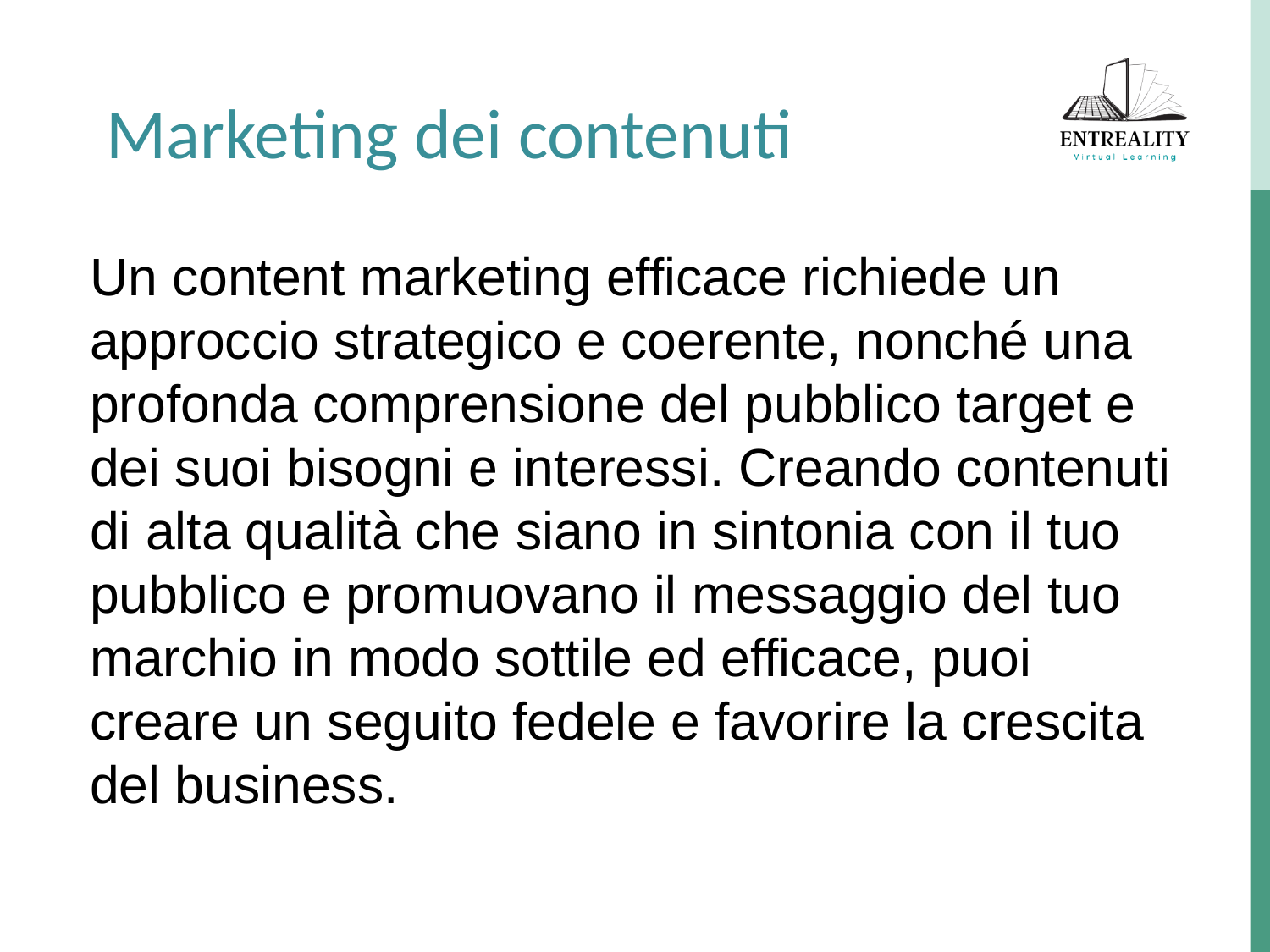

Marketing dei contenuti

Un content marketing efficace richiede un approccio strategico e coerente, nonché una profonda comprensione del pubblico target e dei suoi bisogni e interessi. Creando contenuti di alta qualità che siano in sintonia con il tuo pubblico e promuovano il messaggio del tuo marchio in modo sottile ed efficace, puoi creare un seguito fedele e favorire la crescita del business.